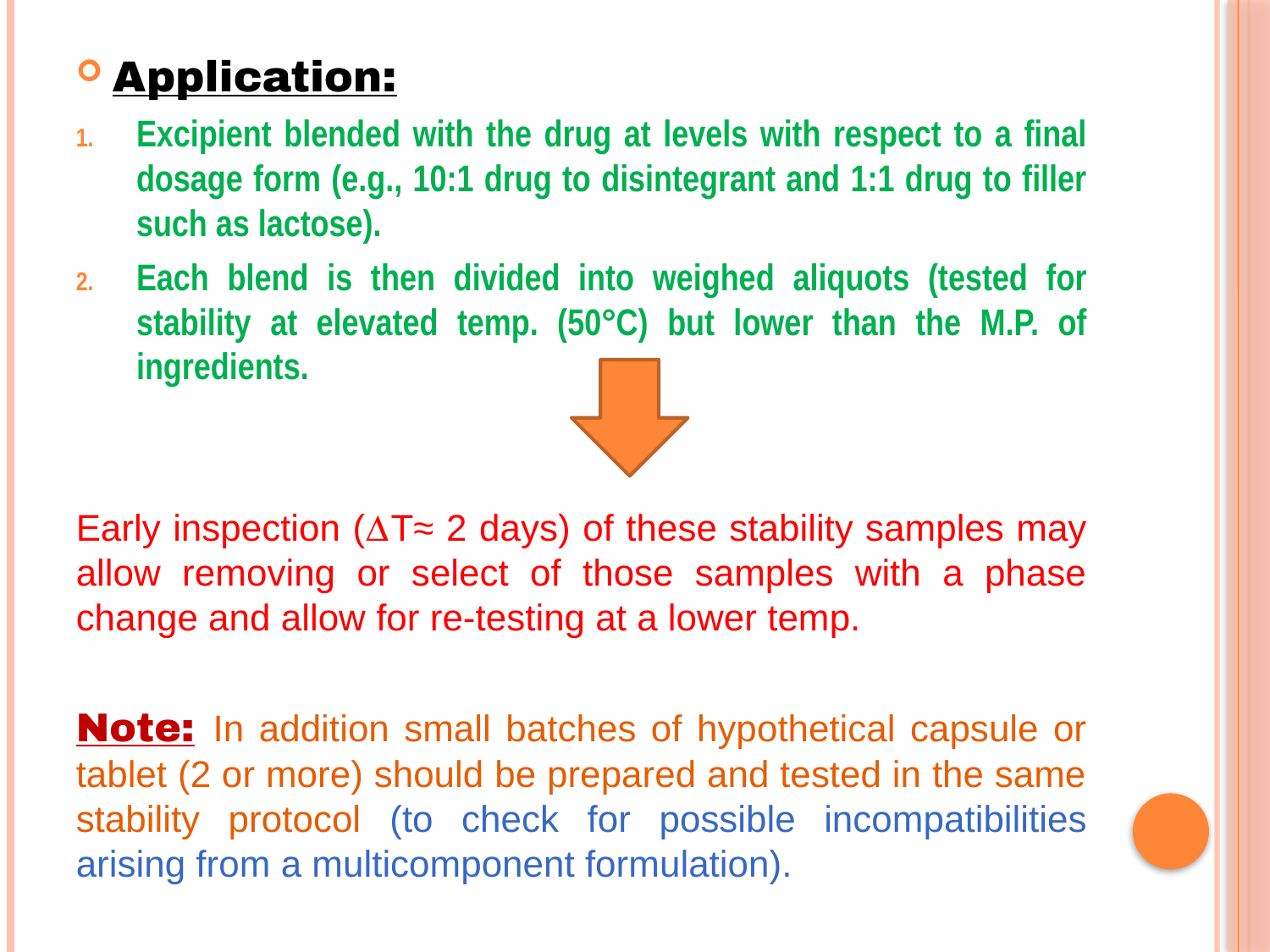

Application:
Excipient blended with the drug at levels with respect to a final dosage form (e.g., 10:1 drug to disintegrant and 1:1 drug to filler such as lactose).
Each blend is then divided into weighed aliquots (tested for stability at elevated temp. (50°C) but lower than the M.P. of ingredients.

Early inspection (ΔT≈ 2 days) of these stability samples may allow removing or select of those samples with a phase change and allow for re-testing at a lower temp.

Note: In addition small batches of hypothetical capsule or tablet (2 or more) should be prepared and tested in the same stability protocol (to check for possible incompatibilities arising from a multicomponent formulation).